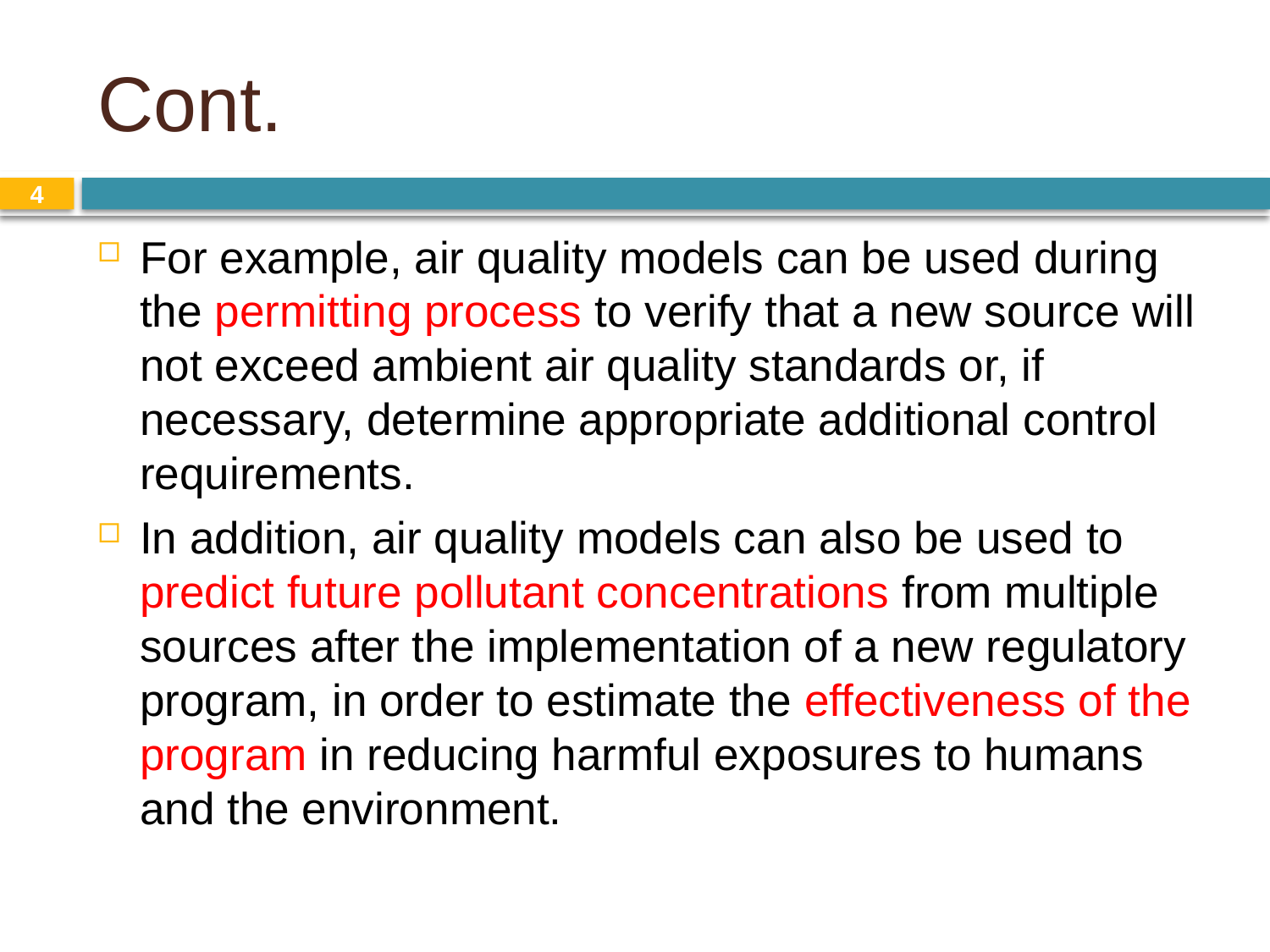

# Cont.
4
For example, air quality models can be used during the permitting process to verify that a new source will not exceed ambient air quality standards or, if necessary, determine appropriate additional control requirements.
In addition, air quality models can also be used to predict future pollutant concentrations from multiple sources after the implementation of a new regulatory program, in order to estimate the effectiveness of the program in reducing harmful exposures to humans and the environment.